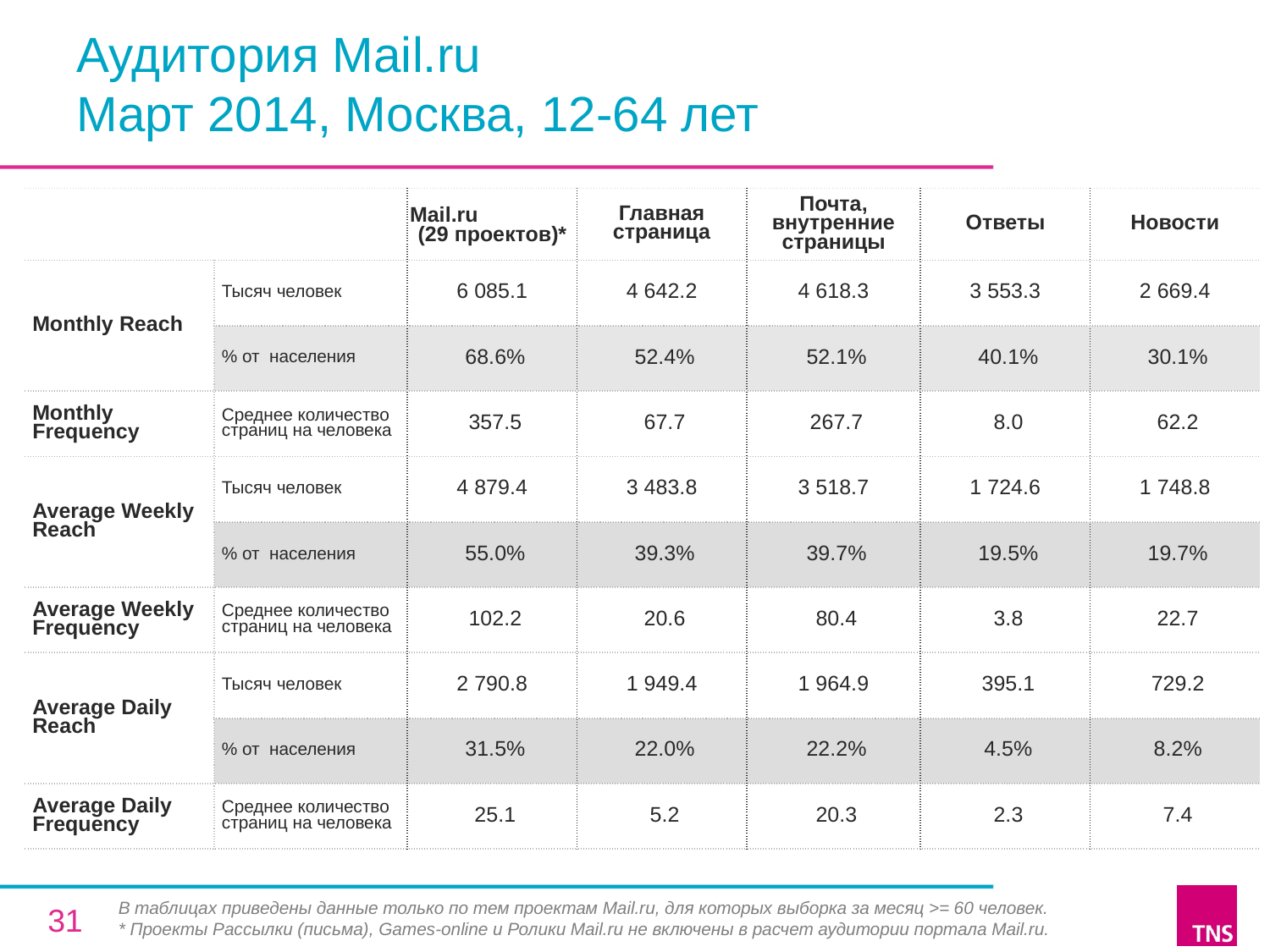

# Аудитория Mail.ru Март 2014, Москва, 12-64 лет
|  |  | Mail.ru (29 проектов)\* | Главная страница | Почта, внутренние страницы | Ответы | Новости |
| --- | --- | --- | --- | --- | --- | --- |
| Monthly Reach | Тысяч человек | 6 085.1 | 4 642.2 | 4 618.3 | 3 553.3 | 2 669.4 |
|  | % от населения | 68.6% | 52.4% | 52.1% | 40.1% | 30.1% |
| Monthly Frequency | Среднее количество страниц на человека | 357.5 | 67.7 | 267.7 | 8.0 | 62.2 |
| Average Weekly Reach | Тысяч человек | 4 879.4 | 3 483.8 | 3 518.7 | 1 724.6 | 1 748.8 |
|  | % от населения | 55.0% | 39.3% | 39.7% | 19.5% | 19.7% |
| Average Weekly Frequency | Среднее количество страниц на человека | 102.2 | 20.6 | 80.4 | 3.8 | 22.7 |
| Average Daily Reach | Тысяч человек | 2 790.8 | 1 949.4 | 1 964.9 | 395.1 | 729.2 |
|  | % от населения | 31.5% | 22.0% | 22.2% | 4.5% | 8.2% |
| Average Daily Frequency | Среднее количество страниц на человека | 25.1 | 5.2 | 20.3 | 2.3 | 7.4 |
В таблицах приведены данные только по тем проектам Mail.ru, для которых выборка за месяц >= 60 человек.
* Проекты Рассылки (письма), Games-online и Ролики Mail.ru не включены в расчет аудитории портала Mail.ru.
31